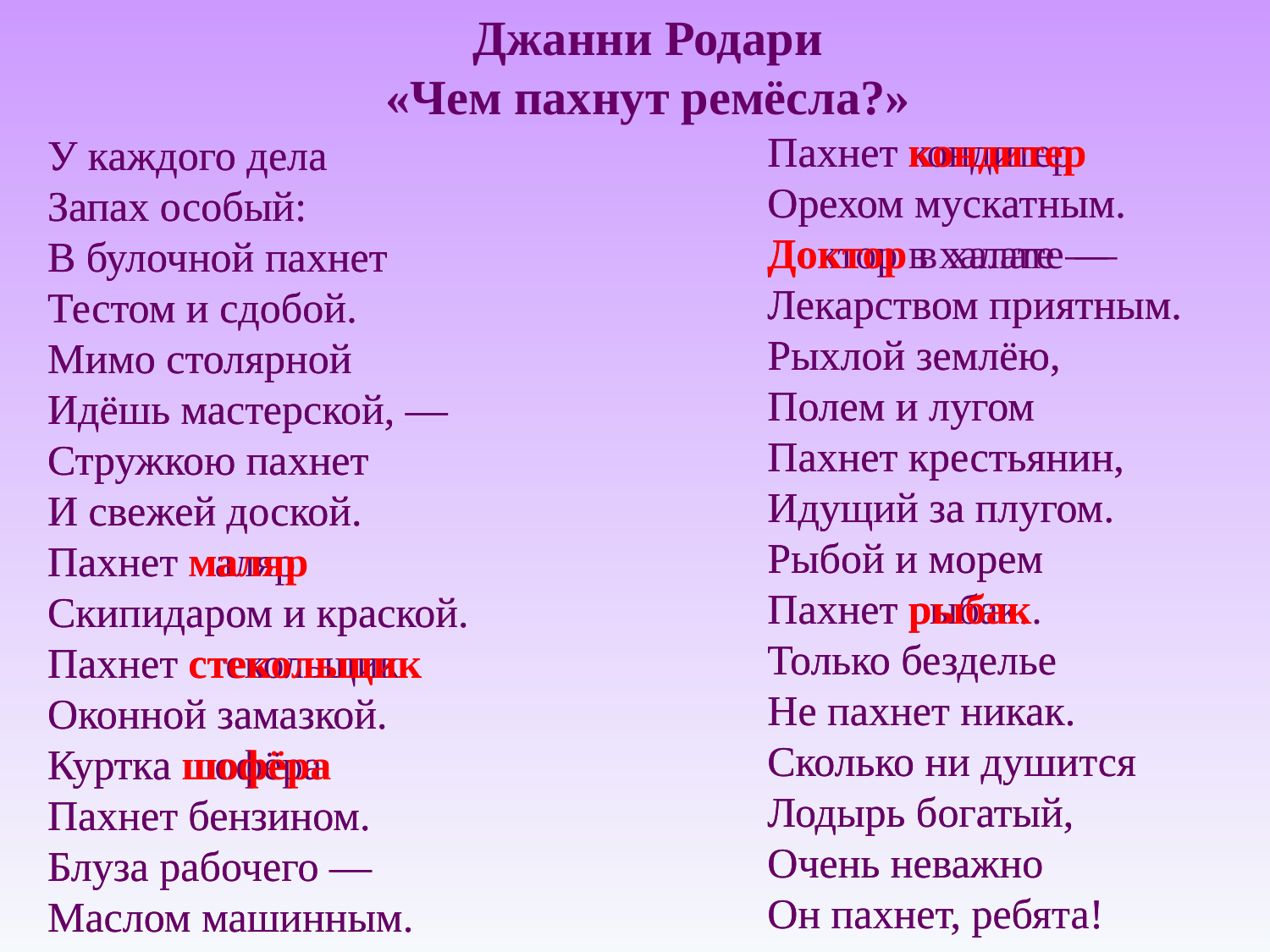

Джанни Родари
«Чем пахнут ремёсла?»
Пахнет кондитер
Орехом мускатным.
Доктор в халате —
Лекарством приятным.
Рыхлой землёю,
Полем и лугом
Пахнет крестьянин,
Идущий за плугом.
Рыбой и морем
Пахнет рыбак.
Только безделье
Не пахнет никак.
Сколько ни душится
Лодырь богатый,
Очень неважно
Он пахнет, ребята!
Пахнет кондитер
Орехом мускатным.
Доктор в халате —
Лекарством приятным.
Рыхлой землёю,
Полем и лугом
Пахнет крестьянин,
Идущий за плугом.
Рыбой и морем
Пахнет рыбак.
Только безделье
Не пахнет никак.
Сколько ни душится
Лодырь богатый,
Очень неважно
Он пахнет, ребята!
У каждого дела
Запах особый:
В булочной пахнет
Тестом и сдобой.
Мимо столярной
Идёшь мастерской, —
Стружкою пахнет
И свежей доской.
Пахнет маляр
Скипидаром и краской.
Пахнет стекольщик
Оконной замазкой.
Куртка шофёра
Пахнет бензином.
Блуза рабочего —
Маслом машинным.

У каждого дела
Запах особый:
В булочной пахнет
Тестом и сдобой.
Мимо столярной
Идёшь мастерской, —
Стружкою пахнет
И свежей доской.
Пахнет маляр
Скипидаром и краской.
Пахнет стекольщик
Оконной замазкой.
Куртка шофёра
Пахнет бензином.
Блуза рабочего —
Маслом машинным.